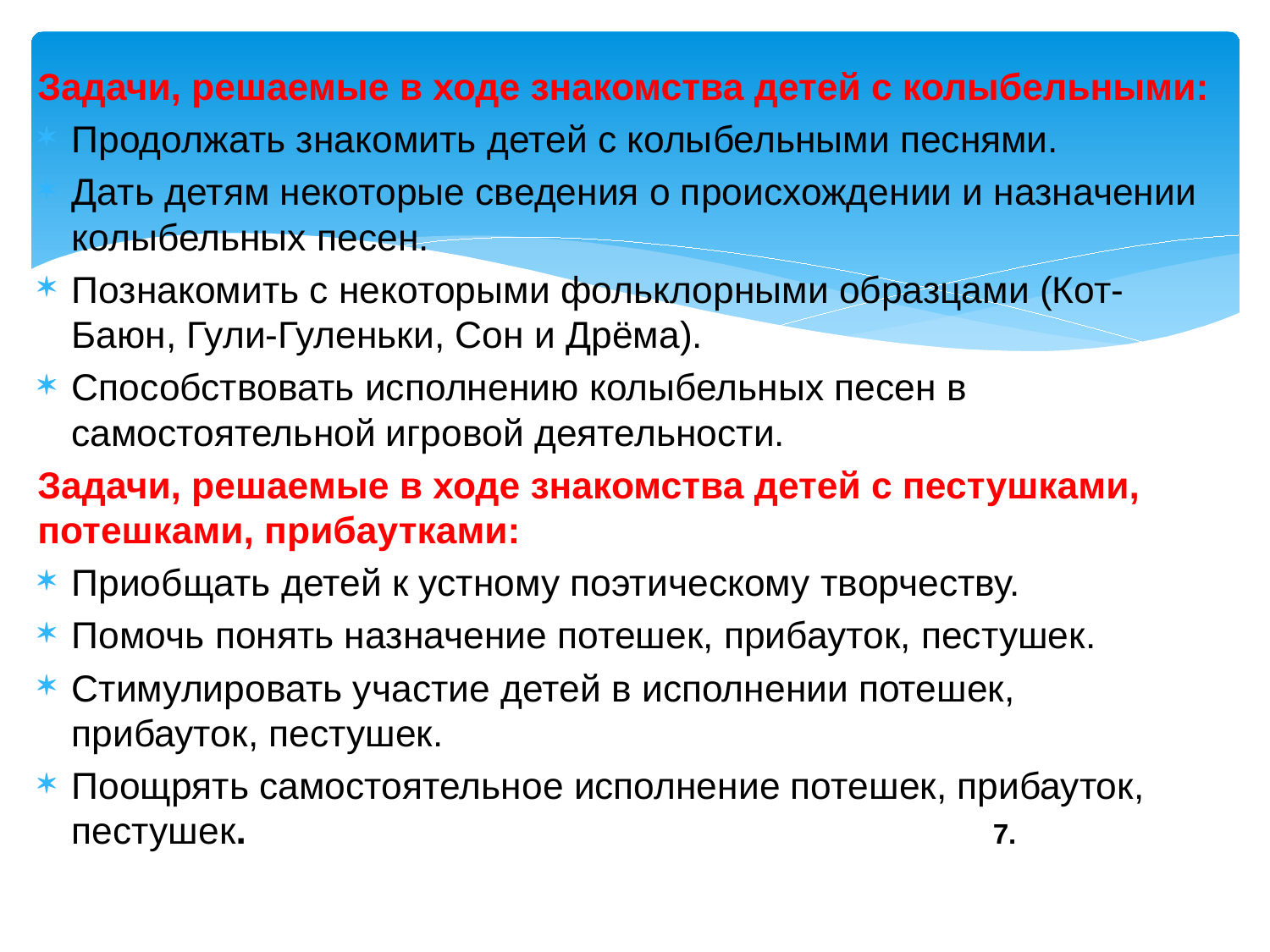

#
Задачи, решаемые в ходе знакомства детей с колыбельными:
Продолжать знакомить детей с колыбельными песнями.
Дать детям некоторые сведения о происхождении и назначении колыбельных песен.
Познакомить с некоторыми фольклорными образцами (Кот-Баюн, Гули-Гуленьки, Сон и Дрёма).
Способствовать исполнению колыбельных песен в самостоятельной игровой деятельности.
Задачи, решаемые в ходе знакомства детей с пестушками, потешками, прибаутками:
Приобщать детей к устному поэтическому творчеству.
Помочь понять назначение потешек, прибауток, пестушек.
Стимулировать участие детей в исполнении потешек, прибауток, пестушек.
Поощрять самостоятельное исполнение потешек, прибауток, пестушек.                                                                        7.